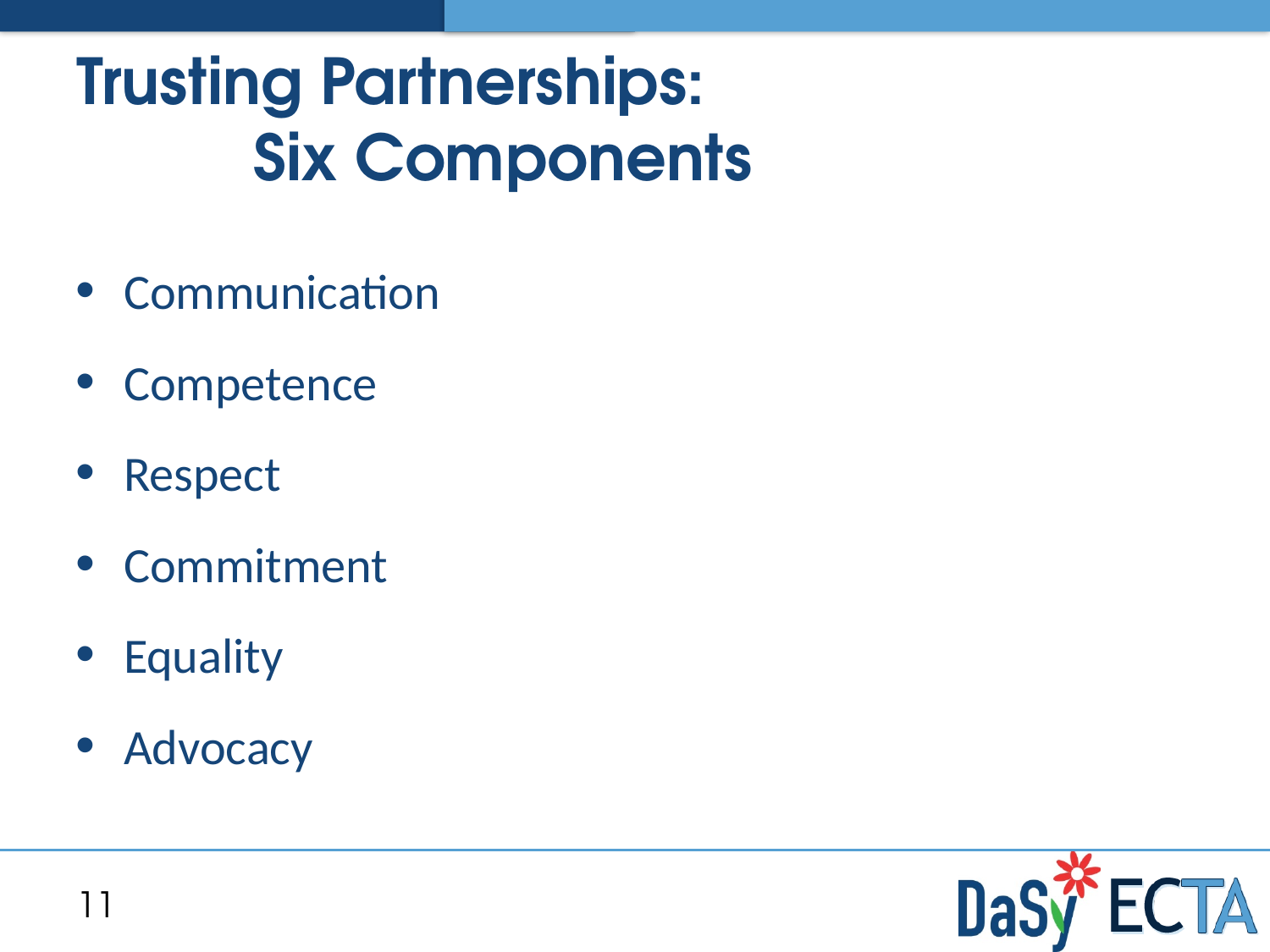

# Trusting Partnerships:                                      Six Components
Communication
Competence
Respect
Commitment
Equality
Advocacy

11